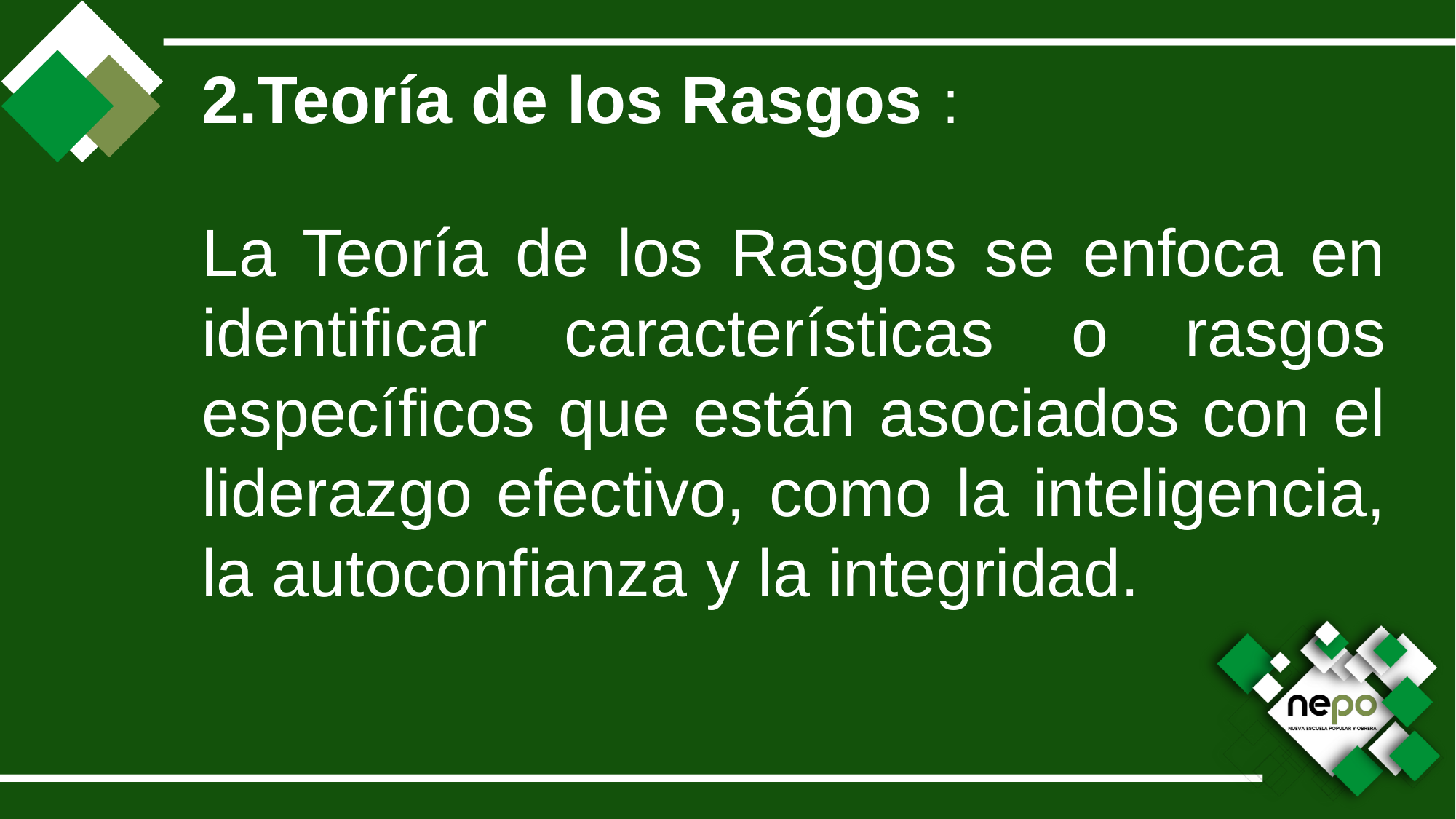

2.Teoría de los Rasgos :

La Teoría de los Rasgos se enfoca en identificar características o rasgos específicos que están asociados con el liderazgo efectivo, como la inteligencia, la autoconfianza y la integridad.